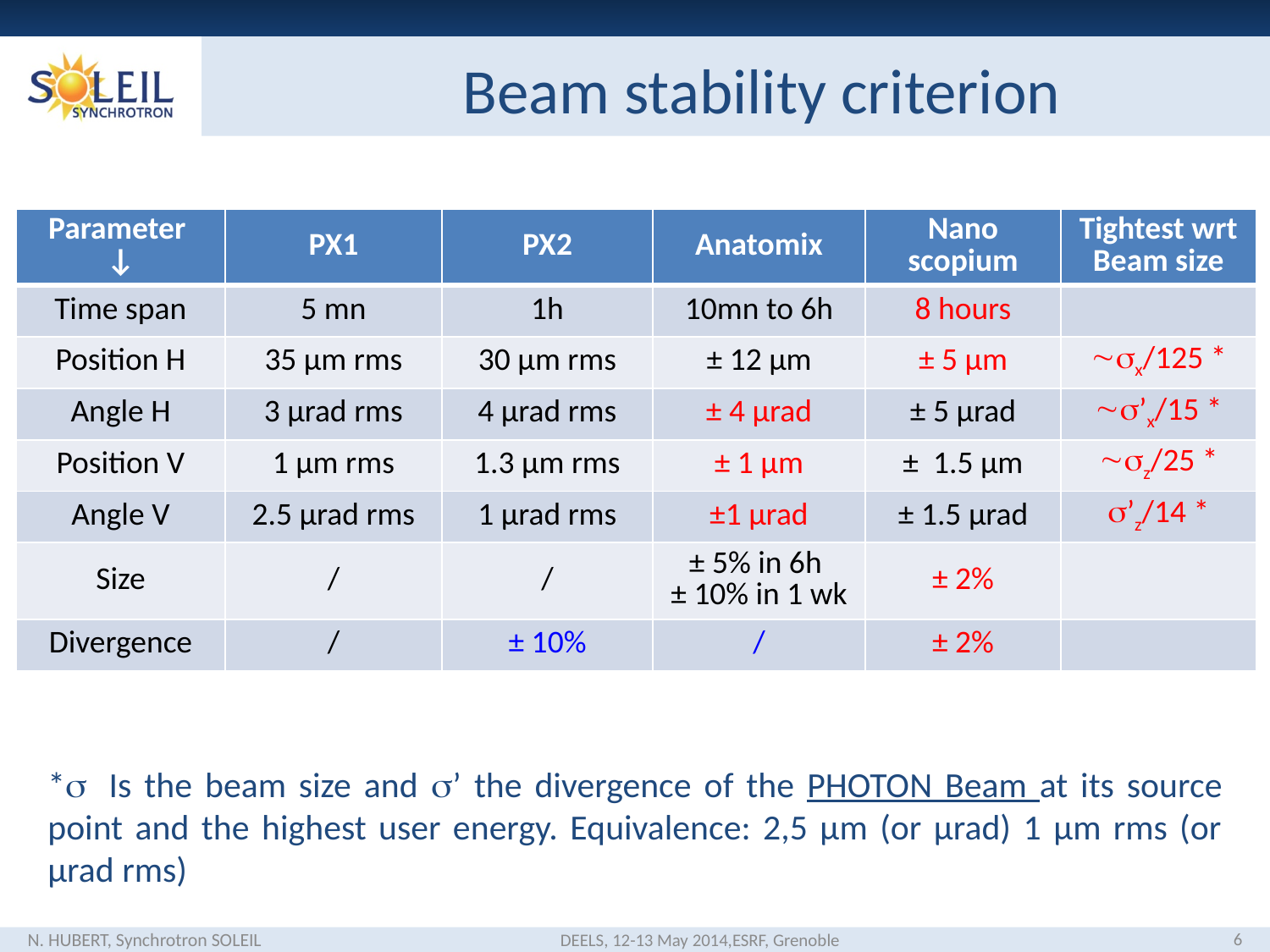

# Beam stability criterion

| Parameter ↓ | PX1 | PX2 | Anatomix | Nano scopium | Tightest wrt Beam size |
| --- | --- | --- | --- | --- | --- |
| Time span | 5 mn | 1h | 10mn to 6h | 8 hours |  |
| Position H | 35 µm rms | 30 µm rms | ± 12 µm | ± 5 µm | ∼σx/125 \* |
| Angle H | 3 µrad rms | 4 µrad rms | ± 4 µrad | ± 5 µrad | ∼σ’x/15 \* |
| Position V | 1 µm rms | 1.3 µm rms | ± 1 µm | ± 1.5 µm | ∼σz/25 \* |
| Angle V | 2.5 µrad rms | 1 µrad rms | ±1 µrad | ± 1.5 µrad | σ’z/14 \* |
| Size | / | / | ± 5% in 6h ± 10% in 1 wk | ± 2% |  |
| Divergence | / | ± 10% | / | ± 2% |  |
*σ Is the beam size and σ’ the divergence of the PHOTON Beam at its source point and the highest user energy. Equivalence: 2,5 µm (or µrad) 1 µm rms (or µrad rms)
6
N. HUBERT, Synchrotron SOLEIL
DEELS, 12-13 May 2014,ESRF, Grenoble